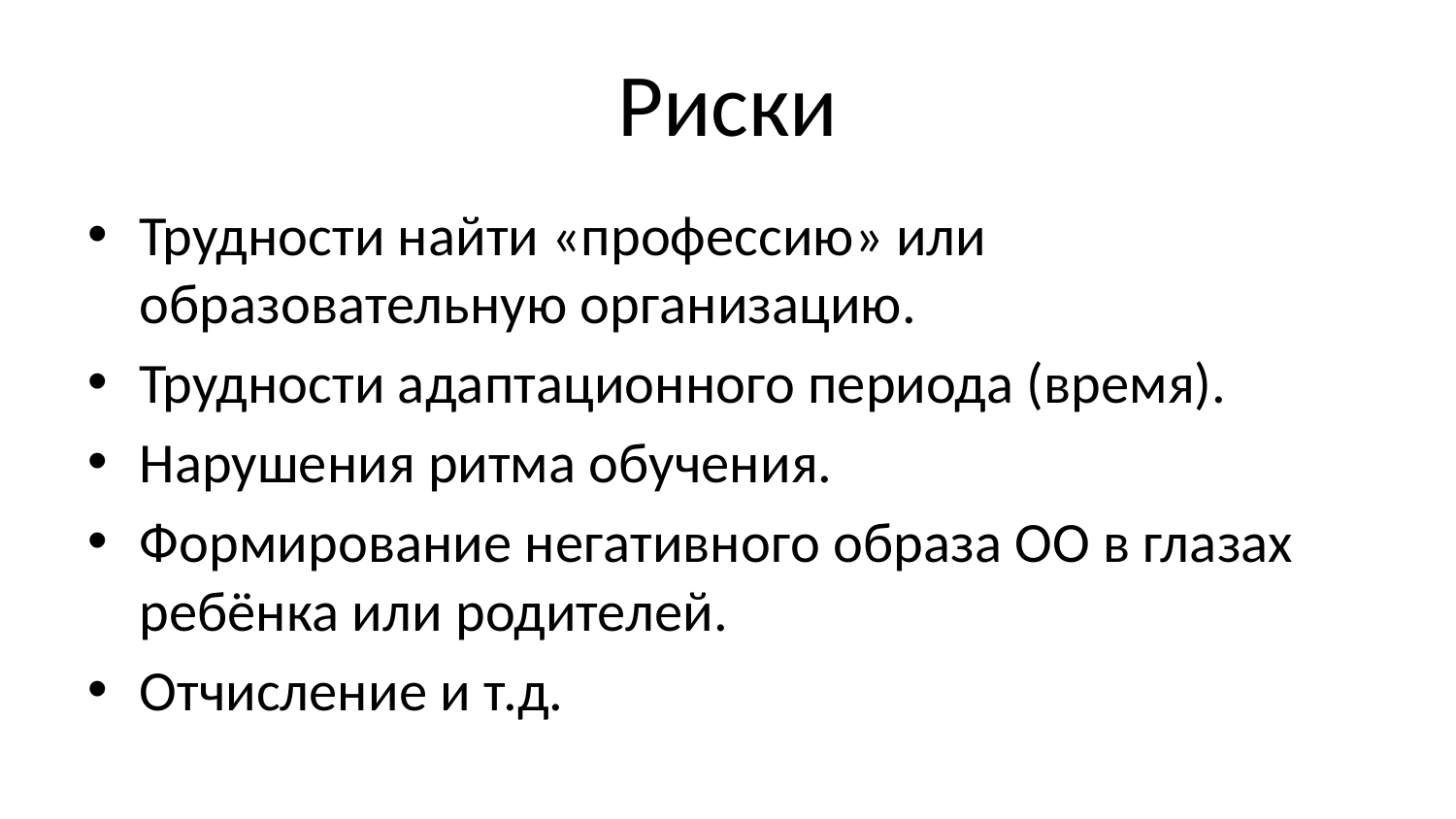

# Риски
Трудности найти «профессию» или образовательную организацию.
Трудности адаптационного периода (время).
Нарушения ритма обучения.
Формирование негативного образа ОО в глазах ребёнка или родителей.
Отчисление и т.д.